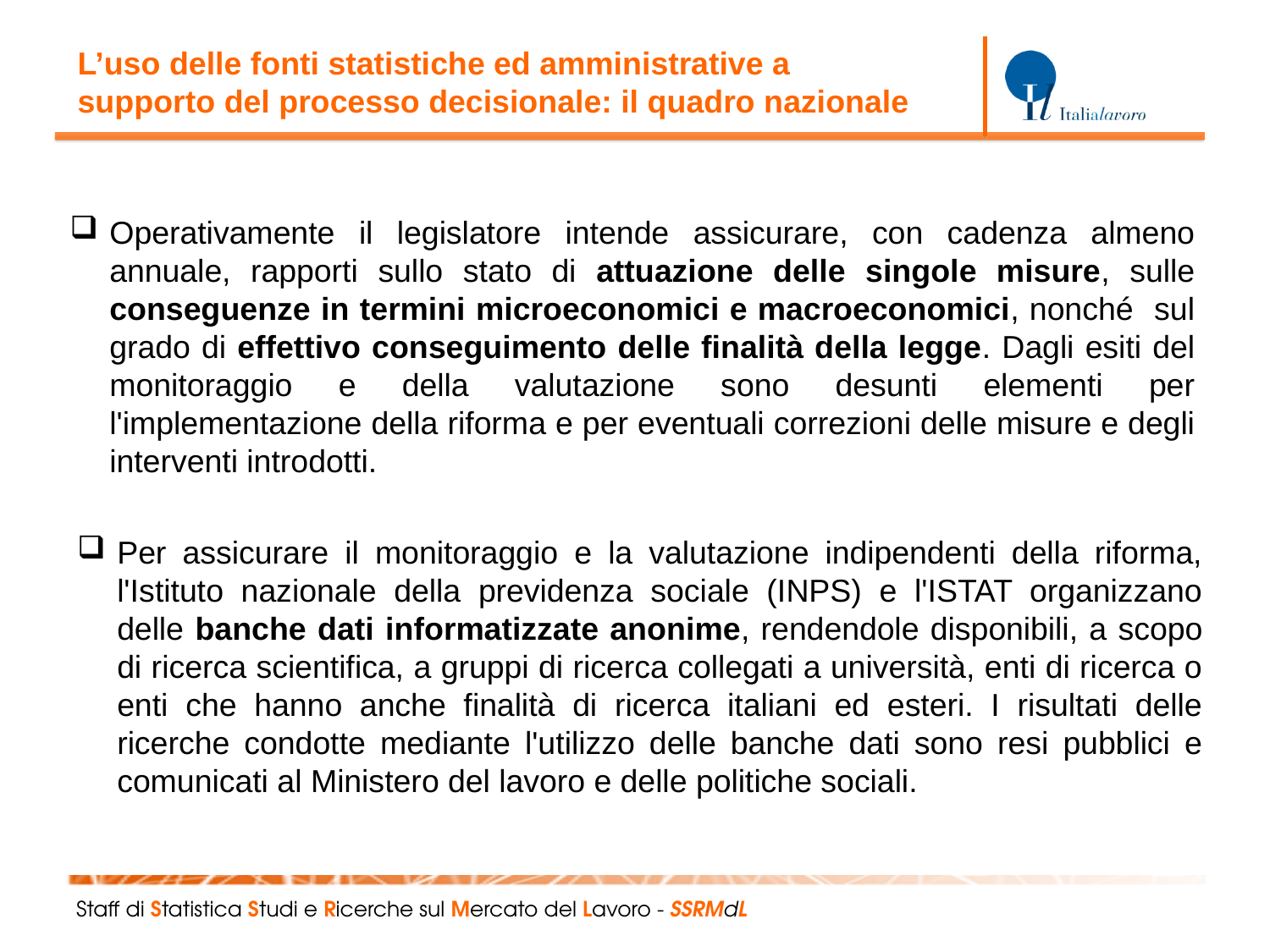

L’uso delle fonti statistiche ed amministrative a
supporto del processo decisionale: il quadro nazionale
Operativamente il legislatore intende assicurare, con cadenza almeno annuale, rapporti sullo stato di attuazione delle singole misure, sulle conseguenze in termini microeconomici e macroeconomici, nonché  sul grado di effettivo conseguimento delle finalità della legge. Dagli esiti del monitoraggio e della valutazione sono desunti elementi per l'implementazione della riforma e per eventuali correzioni delle misure e degli interventi introdotti.
Per assicurare il monitoraggio e la valutazione indipendenti della riforma, l'Istituto nazionale della previdenza sociale (INPS) e l'ISTAT organizzano delle banche dati informatizzate anonime, rendendole disponibili, a scopo di ricerca scientifica, a gruppi di ricerca collegati a università, enti di ricerca o enti che hanno anche finalità di ricerca italiani ed esteri. I risultati delle ricerche condotte mediante l'utilizzo delle banche dati sono resi pubblici e comunicati al Ministero del lavoro e delle politiche sociali.
Staff di Statistica Studi e Ricerche sul Mercato del Lavoro - SSRMdL